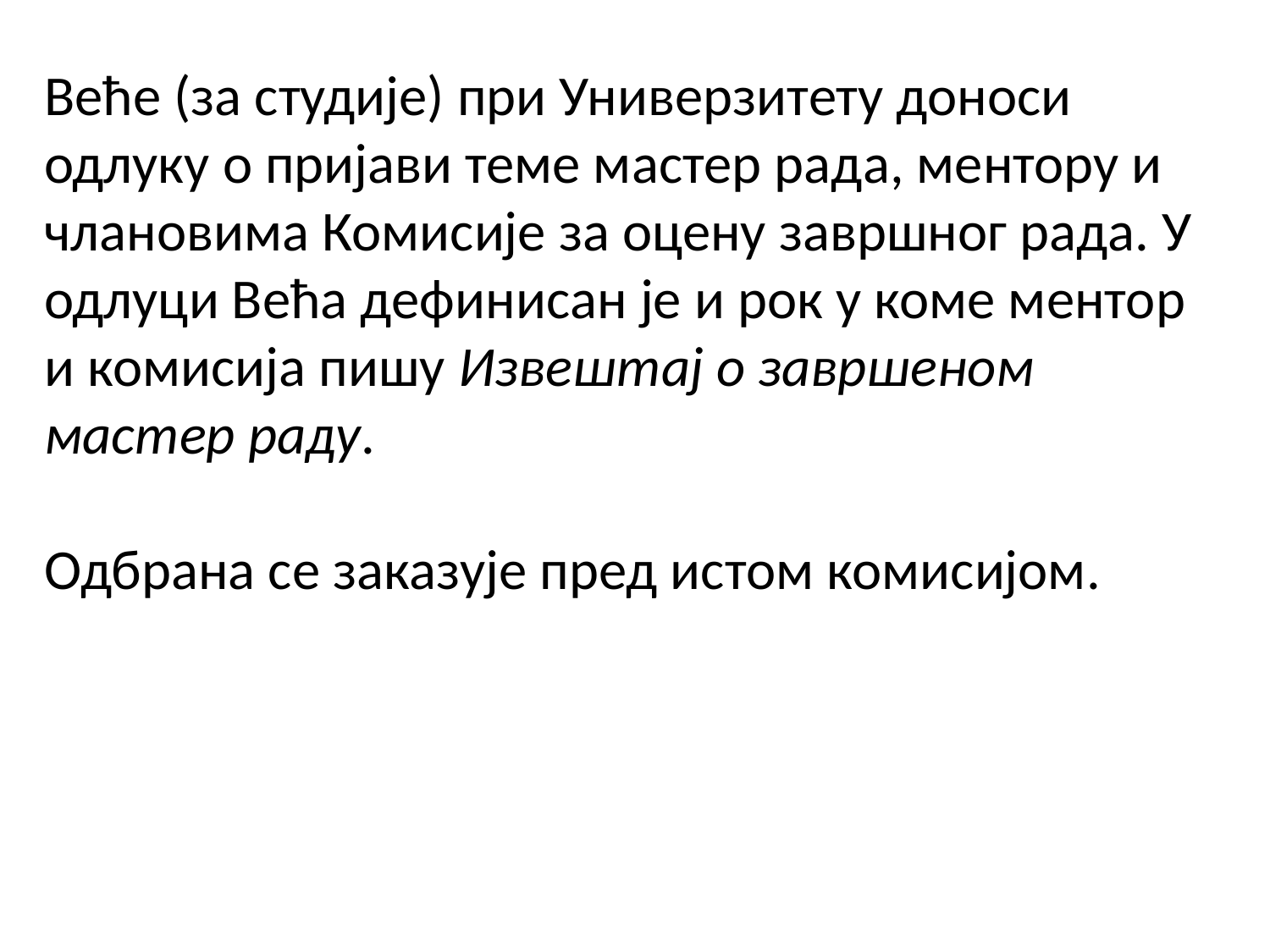

Веће (за студије) при Универзитету доноси одлуку о пријави теме мастер рада, ментору и члановима Комисије за оцену завршног рада. У одлуци Већа дефинисан је и рок у коме ментор и комисија пишу Извештај о завршеном мастер раду.

Одбрана се заказује пред истом комисијом.